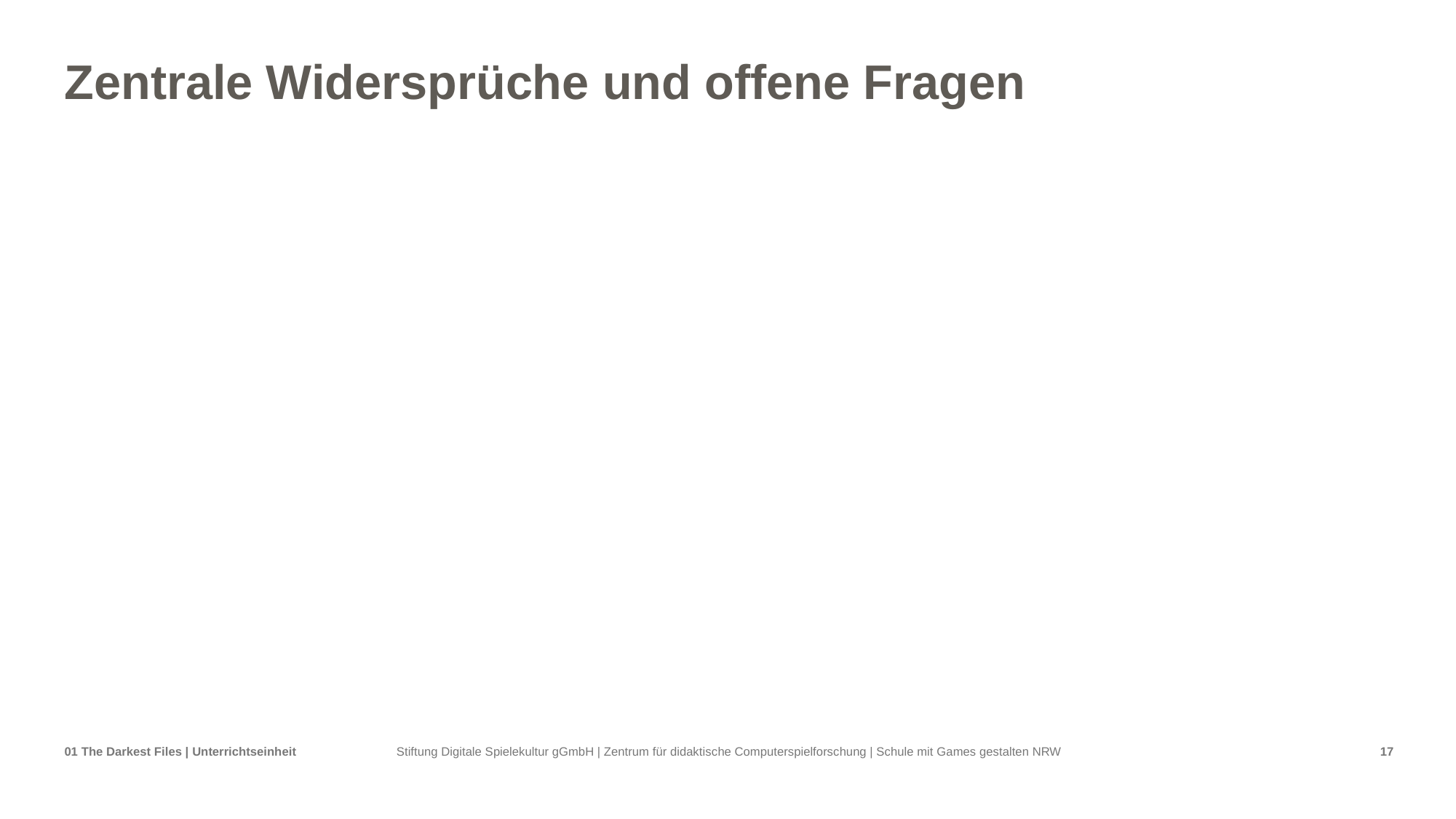

# Zentrale Widersprüche und offene Fragen

01 The Darkest Files | Unterrichtseinheit
17